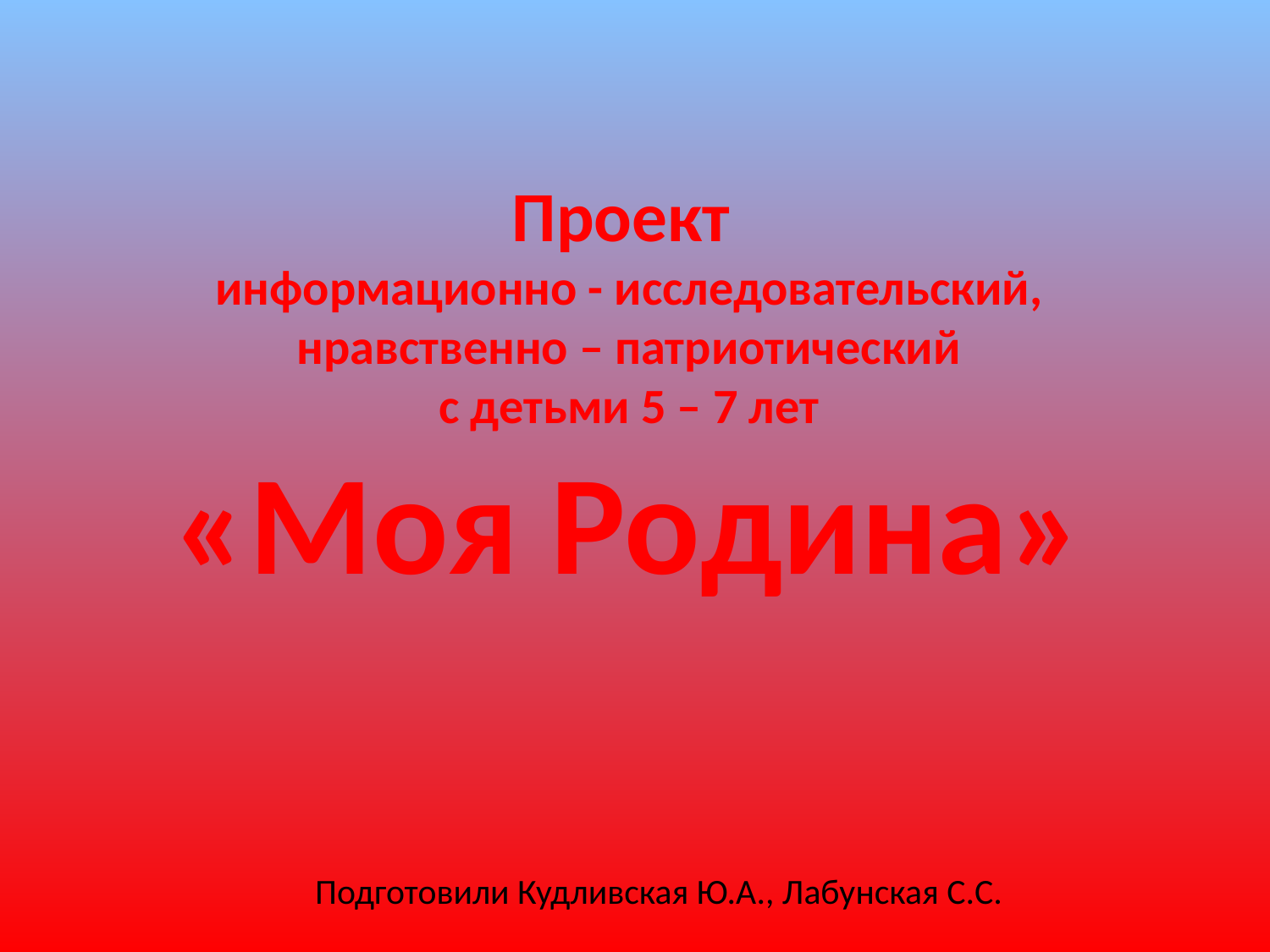

# Проект информационно - исследовательский, нравственно – патриотический с детьми 5 – 7 лет «Моя Родина»
Подготовили Кудливская Ю.А., Лабунская С.С.